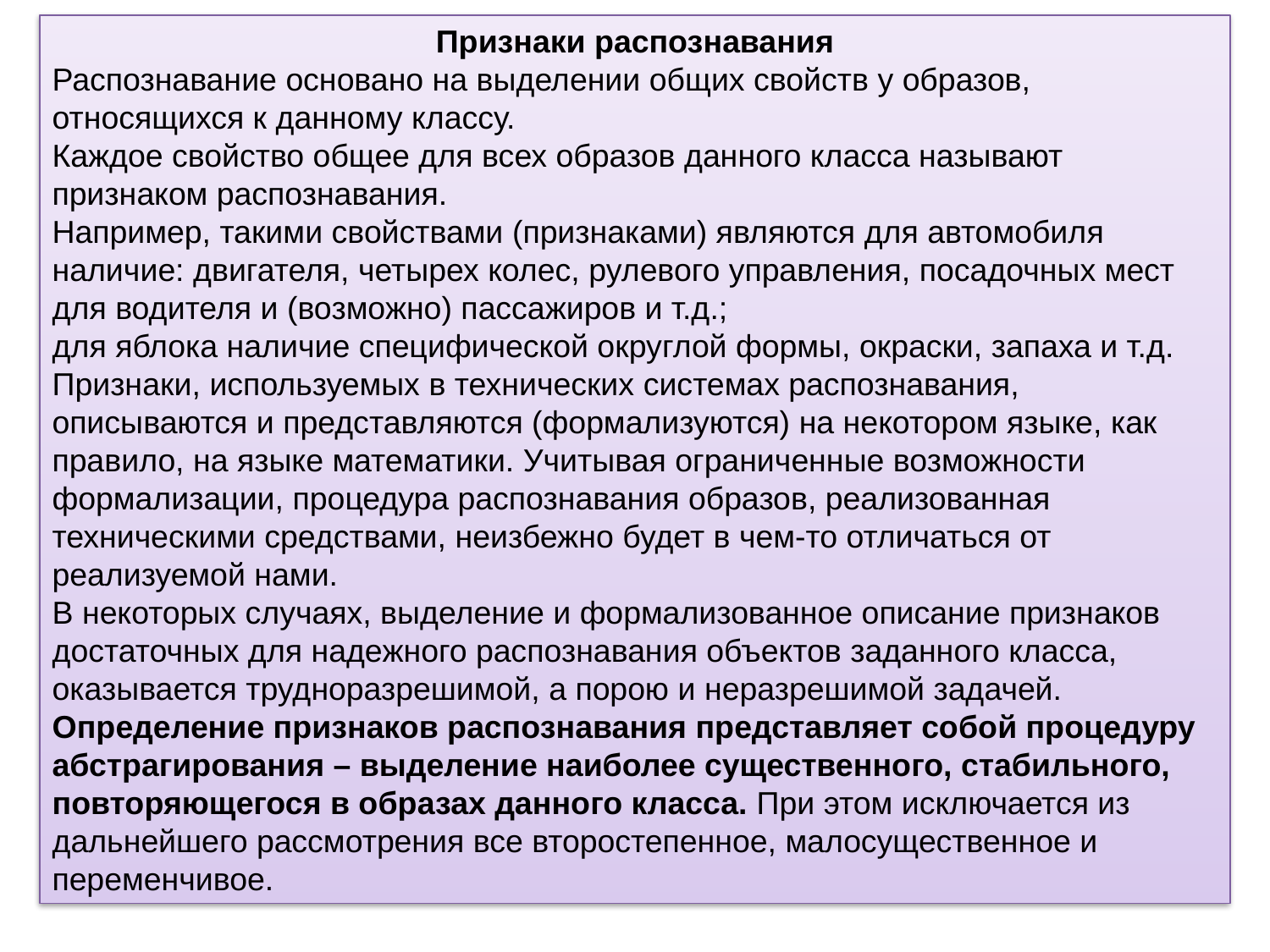

Признаки распознавания
Распознавание основано на выделении общих свойств у образов, относящихся к данному классу.
Каждое свойство общее для всех образов данного класса называют признаком распознавания.
Например, такими свойствами (признаками) являются для автомобиля наличие: двигателя, четырех колес, рулевого управления, посадочных мест для водителя и (возможно) пассажиров и т.д.;
для яблока наличие специфической округлой формы, окраски, запаха и т.д.
Признаки, используемых в технических системах распознавания, описываются и представляются (формализуются) на некотором языке, как правило, на языке математики. Учитывая ограниченные возможности формализации, процедура распознавания образов, реализованная техническими средствами, неизбежно будет в чем-то отличаться от реализуемой нами.
В некоторых случаях, выделение и формализованное описание признаков достаточных для надежного распознавания объектов заданного класса, оказывается трудноразрешимой, а порою и неразрешимой задачей.
Определение признаков распознавания представляет собой процедуру абстрагирования – выделение наиболее существенного, стабильного, повторяющегося в образах данного класса. При этом исключается из дальнейшего рассмотрения все второстепенное, малосущественное и переменчивое.